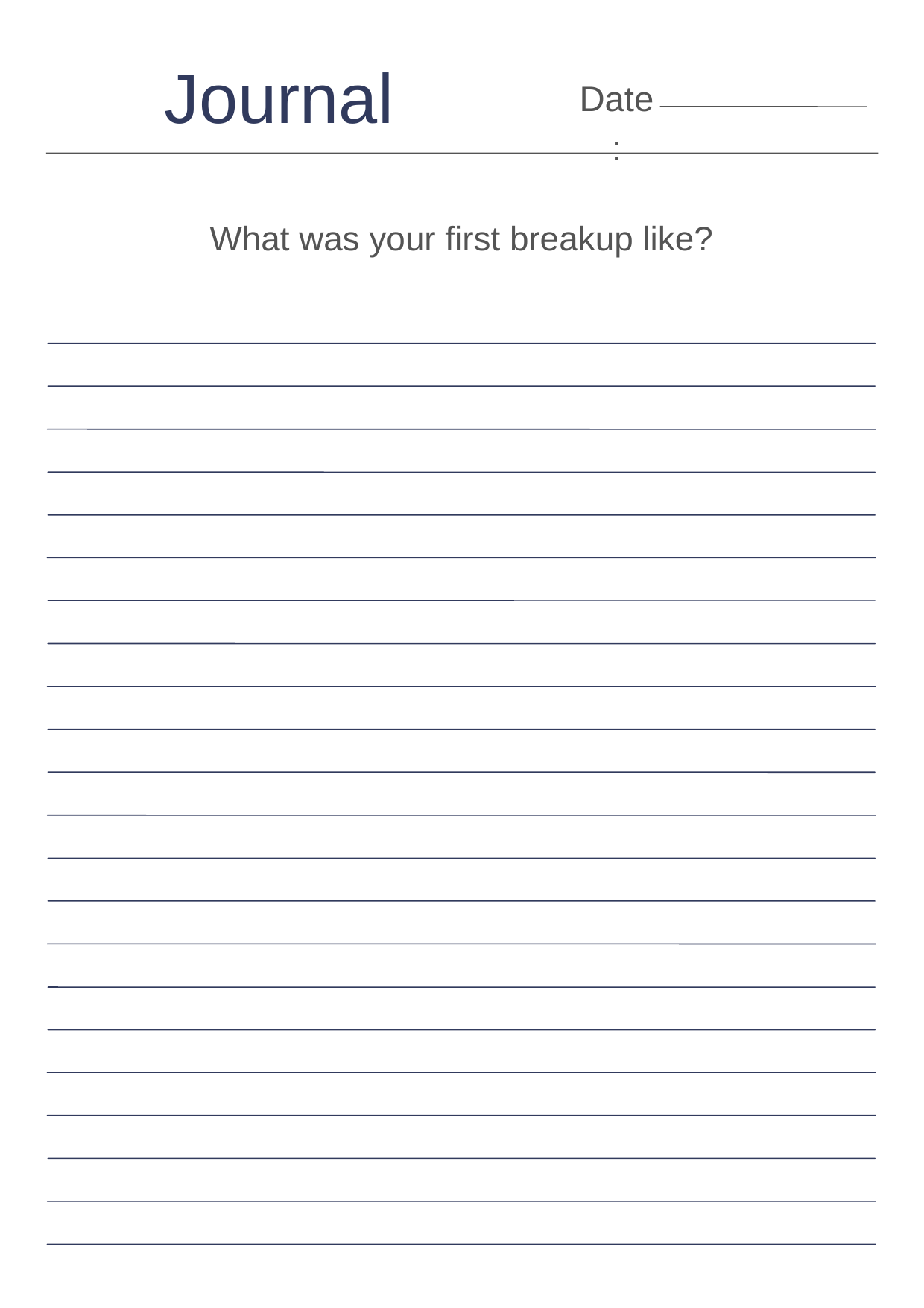

Journal
Date:

What was your first breakup like?